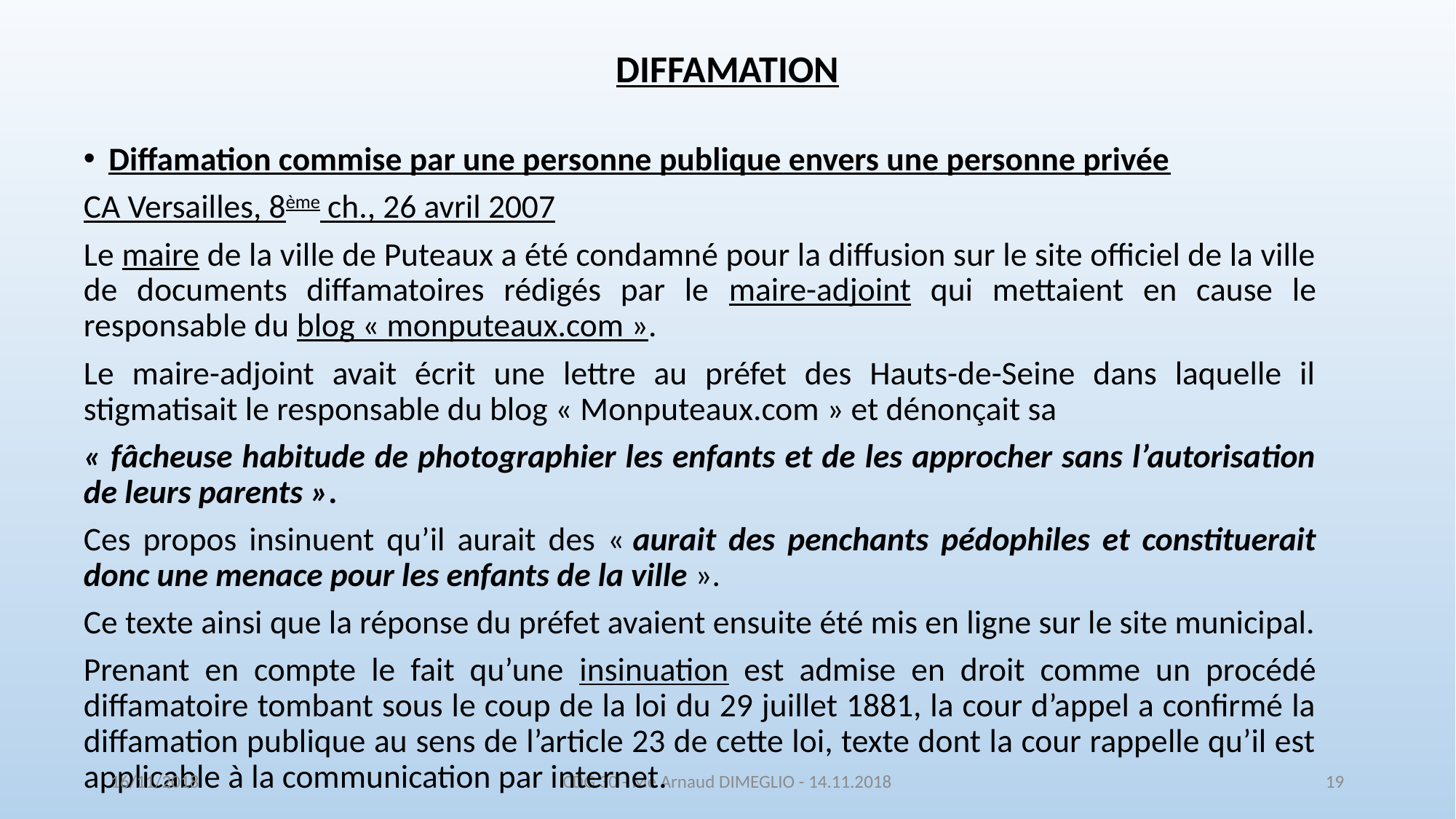

# DIFFAMATION
Diffamation commise par une personne publique envers une personne privée
CA Versailles, 8ème ch., 26 avril 2007
Le maire de la ville de Puteaux a été condamné pour la diffusion sur le site officiel de la ville de documents diffamatoires rédigés par le maire-adjoint qui mettaient en cause le responsable du blog « monputeaux.com ».
Le maire-adjoint avait écrit une lettre au préfet des Hauts-de-Seine dans laquelle il stigmatisait le responsable du blog « Monputeaux.com » et dénonçait sa
« fâcheuse habitude de photographier les enfants et de les approcher sans l’autorisation de leurs parents ».
Ces propos insinuent qu’il aurait des « aurait des penchants pédophiles et constituerait donc une menace pour les enfants de la ville ».
Ce texte ainsi que la réponse du préfet avaient ensuite été mis en ligne sur le site municipal.
Prenant en compte le fait qu’une insinuation est admise en droit comme un procédé diffamatoire tombant sous le coup de la loi du 29 juillet 1881, la cour d’appel a confirmé la diffamation publique au sens de l’article 23 de cette loi, texte dont la cour rappelle qu’il est applicable à la communication par internet.

16/11/2018
CDG 30 - Me Arnaud DIMEGLIO - 14.11.2018
19